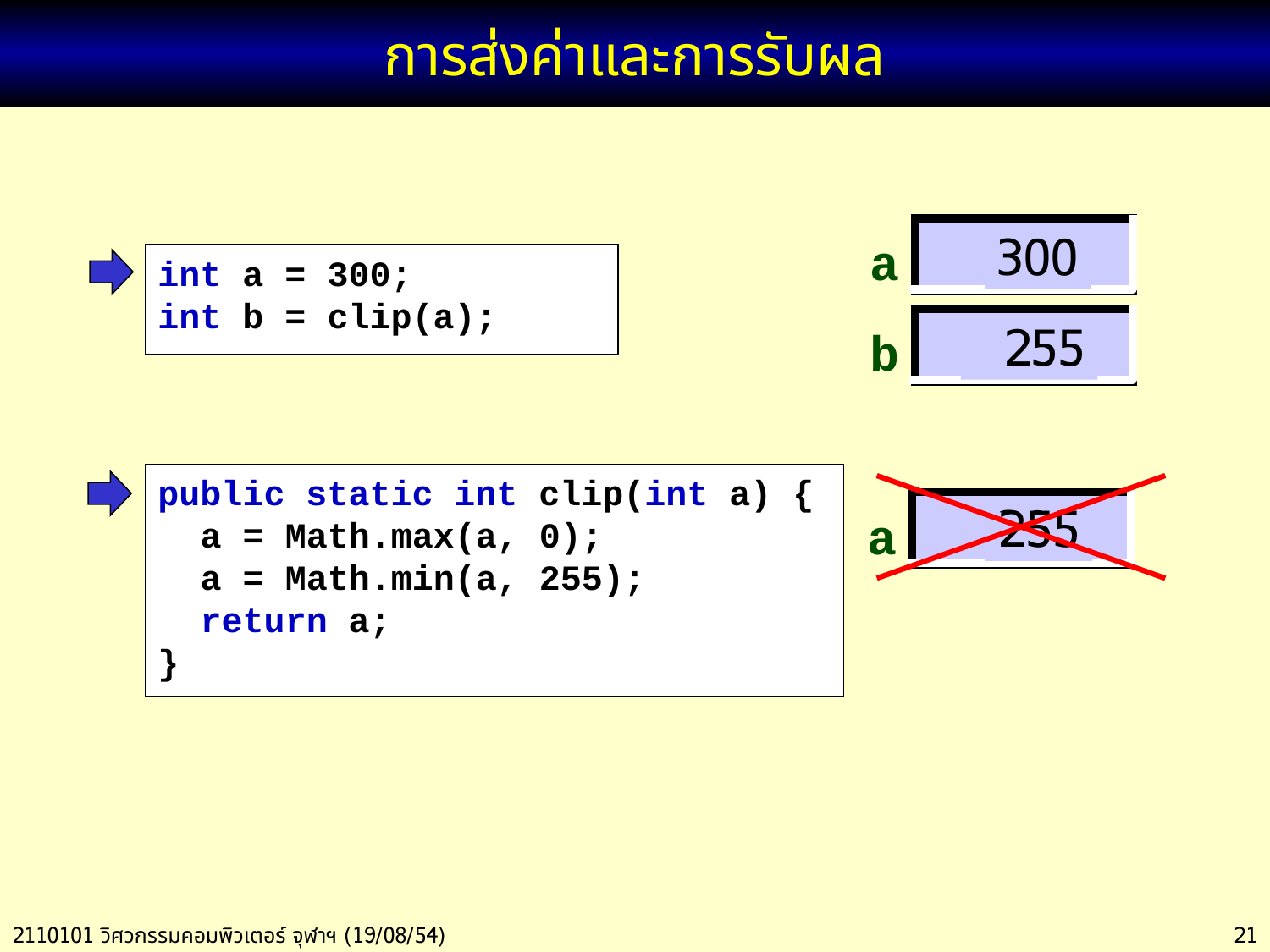

# การส่งค่าและการรับผล

a

b
300
int a = 300;
int b = clip(a);

  255
public static int clip(int a) {
  a = Math.max(a, 0);
  a = Math.min(a, 255);
  return a;
}

a
300
255